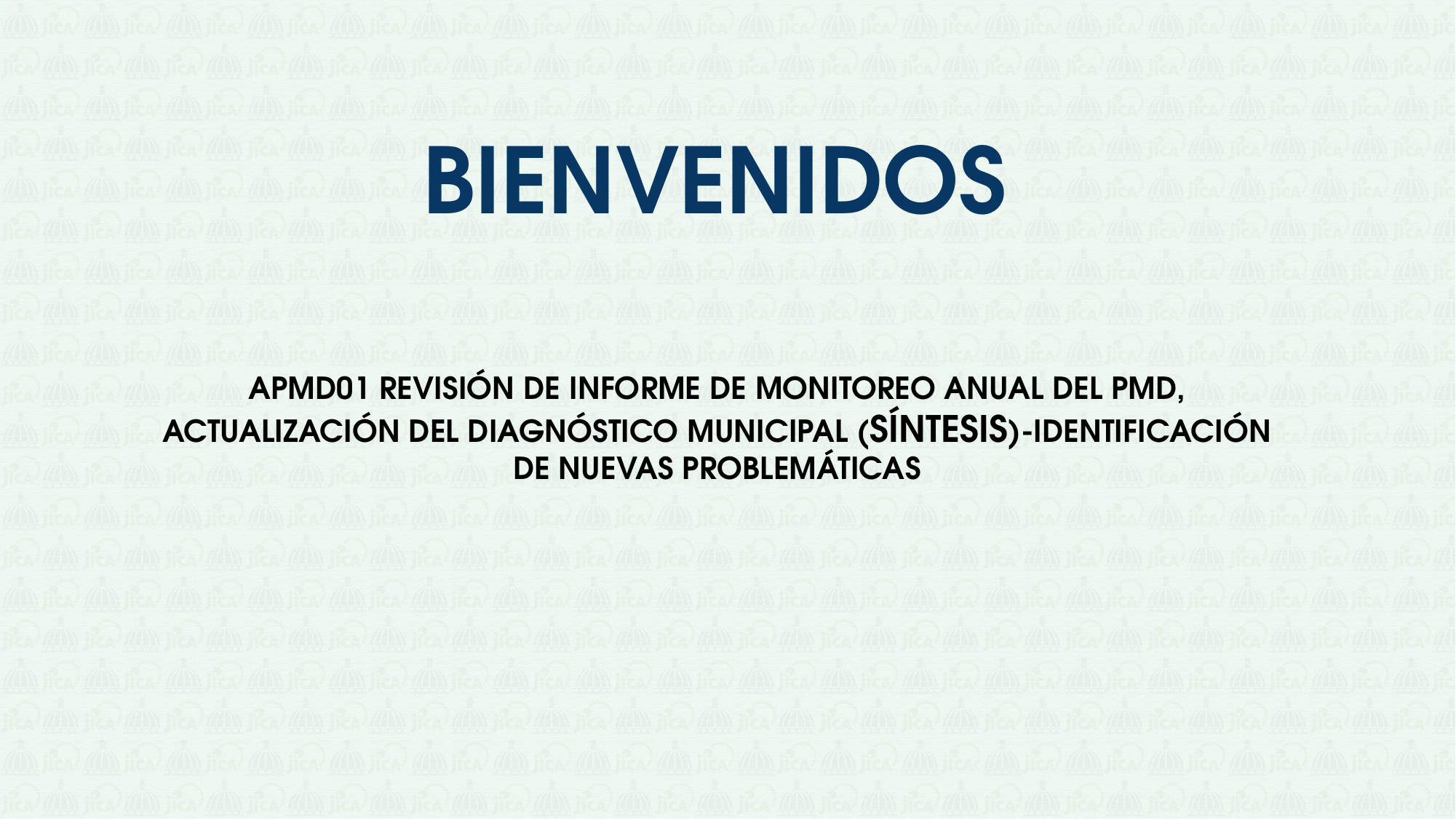

BIENVENIDOS
APMD01 REVISIÓN DE INFORME DE MONITOREO ANUAL DEL PMD, ACTUALIZACIÓN DEL DIAGNÓSTICO MUNICIPAL (SÍNTESIS)-IDENTIFICACIÓN DE NUEVAS PROBLEMÁTICAS